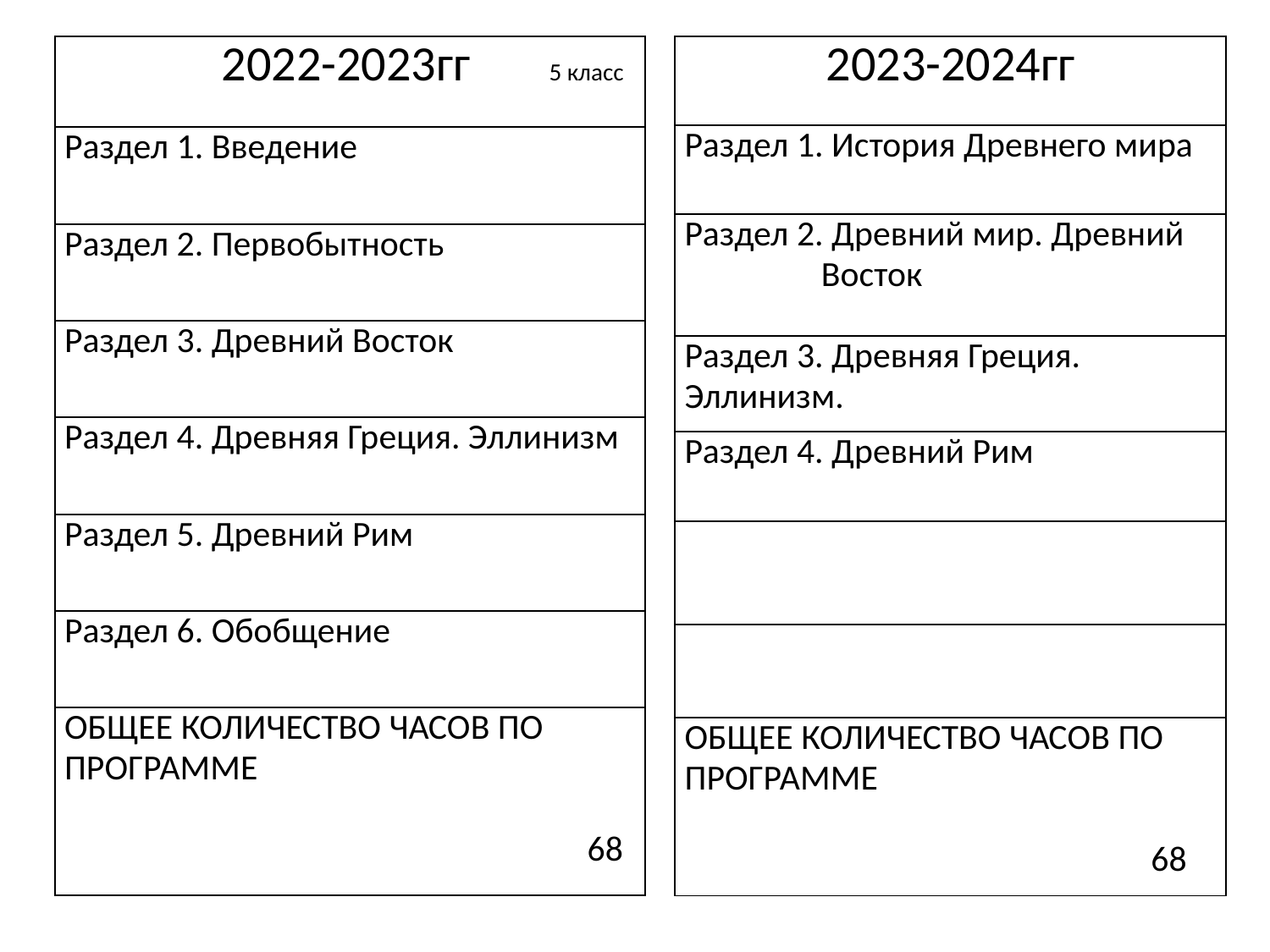

| 2022-2023гг 5 класс |
| --- |
| Раздел 1. Введение |
| Раздел 2. Первобытность |
| Раздел 3. Древний Восток |
| Раздел 4. Древняя Греция. Эллинизм |
| Раздел 5. Древний Рим |
| Раздел 6. Обобщение |
| ОБЩЕЕ КОЛИЧЕСТВО ЧАСОВ ПО ПРОГРАММЕ 68 |
| 2023-2024гг |
| --- |
| Раздел 1. История Древнего мира |
| Раздел 2. Древний мир. Древний Восток |
| Раздел 3. Древняя Греция. Эллинизм. |
| Раздел 4. Древний Рим |
|  |
|  |
| ОБЩЕЕ КОЛИЧЕСТВО ЧАСОВ ПО ПРОГРАММЕ 68 |